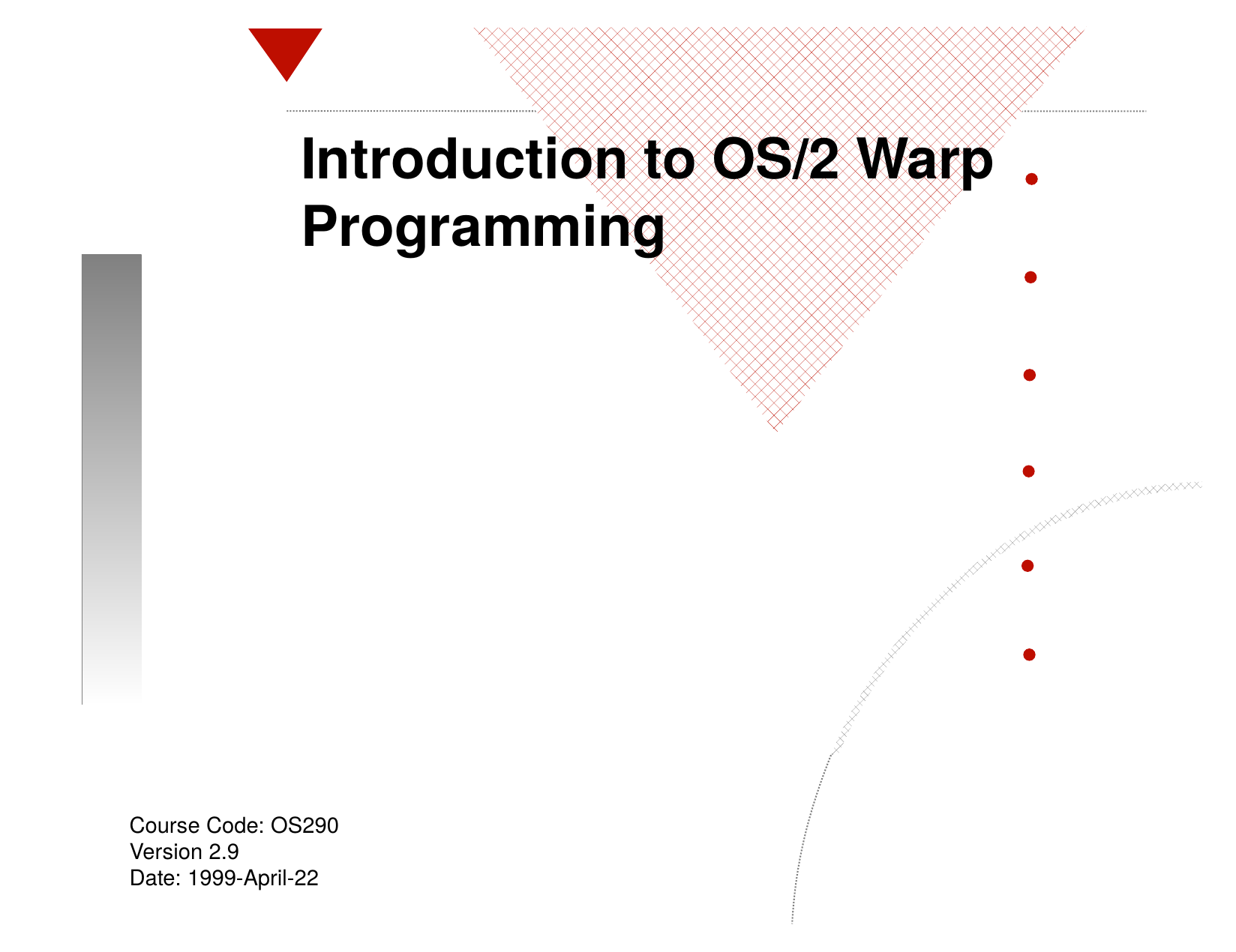

# Introduction to OS/2 Warp Programming
Course Code: OS290
Version 2.9
Date: 1999-April-22